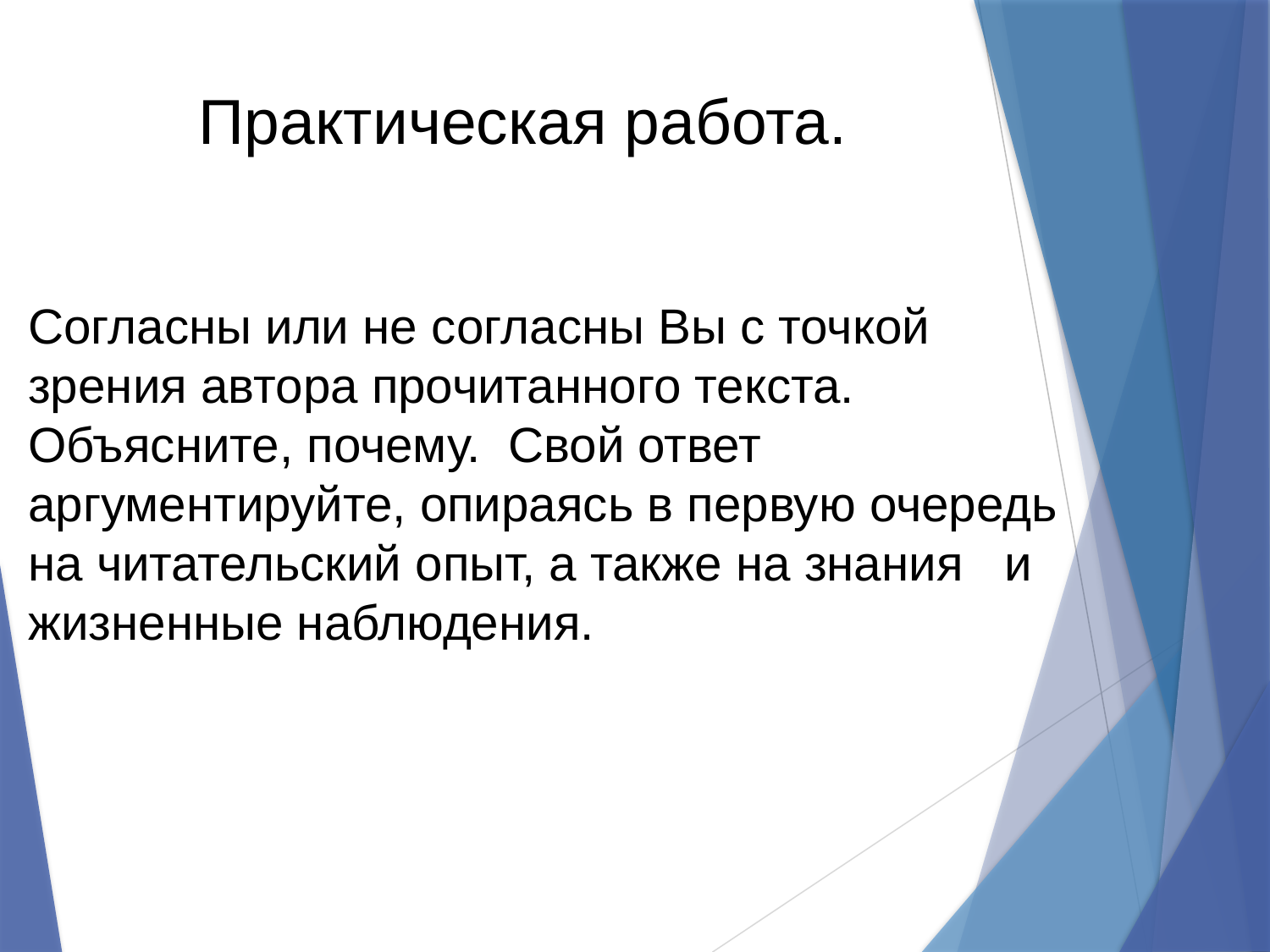

Практическая работа.
Согласны или не согласны Вы с точкой зрения автора прочитанного текста. Объясните, почему.  Свой ответ аргументируйте, опираясь в первую очередь на читательский опыт, а также на знания   и жизненные наблюдения.